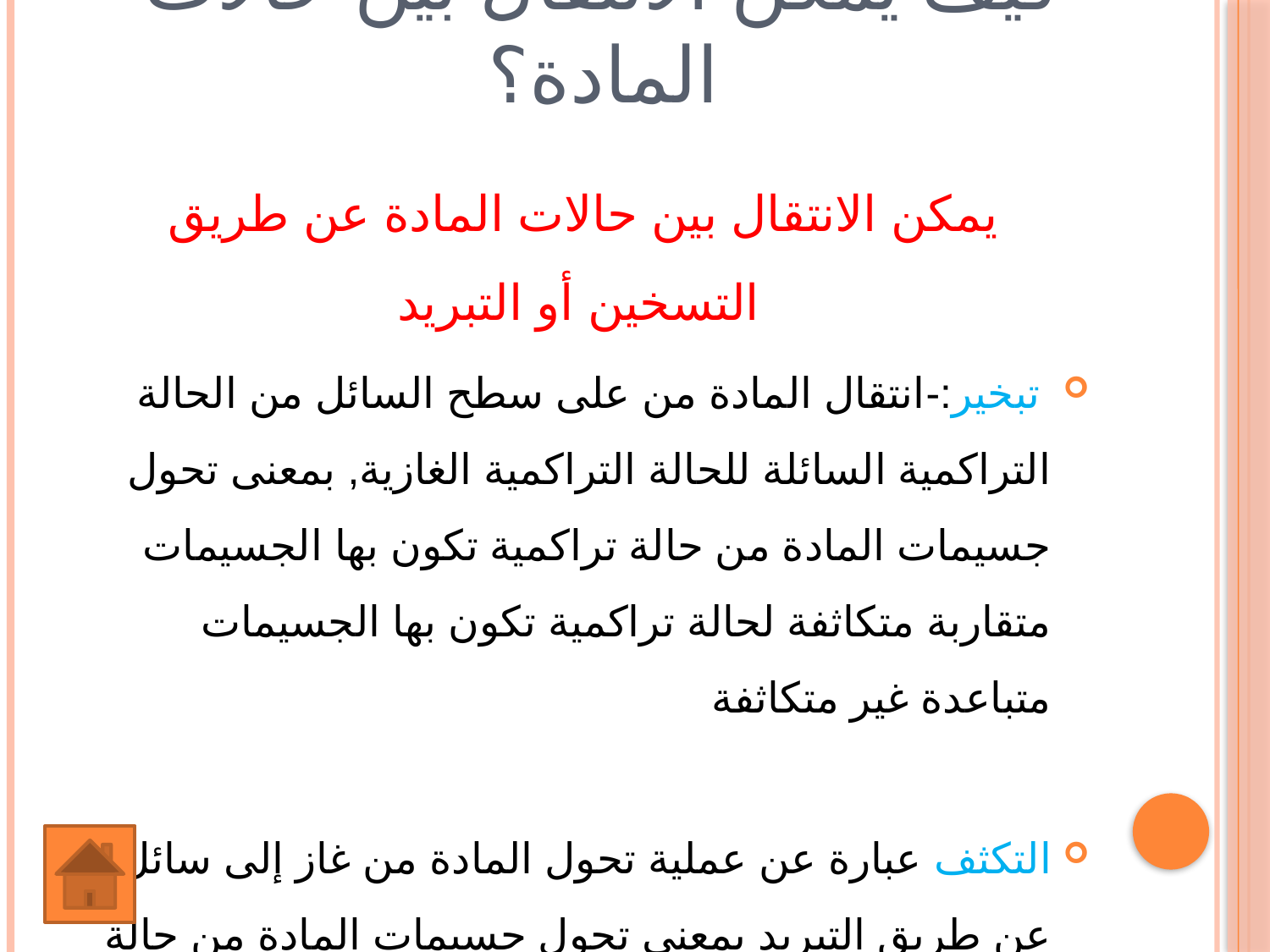

# كيف يمكن الانتقال بين حالات المادة؟
يمكن الانتقال بين حالات المادة عن طريق التسخين أو التبريد
 تبخير:-انتقال المادة من على سطح السائل من الحالة التراكمية السائلة للحالة التراكمية الغازية, بمعنى تحول جسيمات المادة من حالة تراكمية تكون بها الجسيمات متقاربة متكاثفة لحالة تراكمية تكون بها الجسيمات متباعدة غير متكاثفة

التكثف عبارة عن عملية تحول المادة من غاز إلى سائل عن طريق التبريد بمعنى تحول جسيمات المادة من حالة تراكمية تكون بها الجسيمات متباعدة لحالة تراكمية تكون بها الجسيمات متقاربة ومتكاثفة